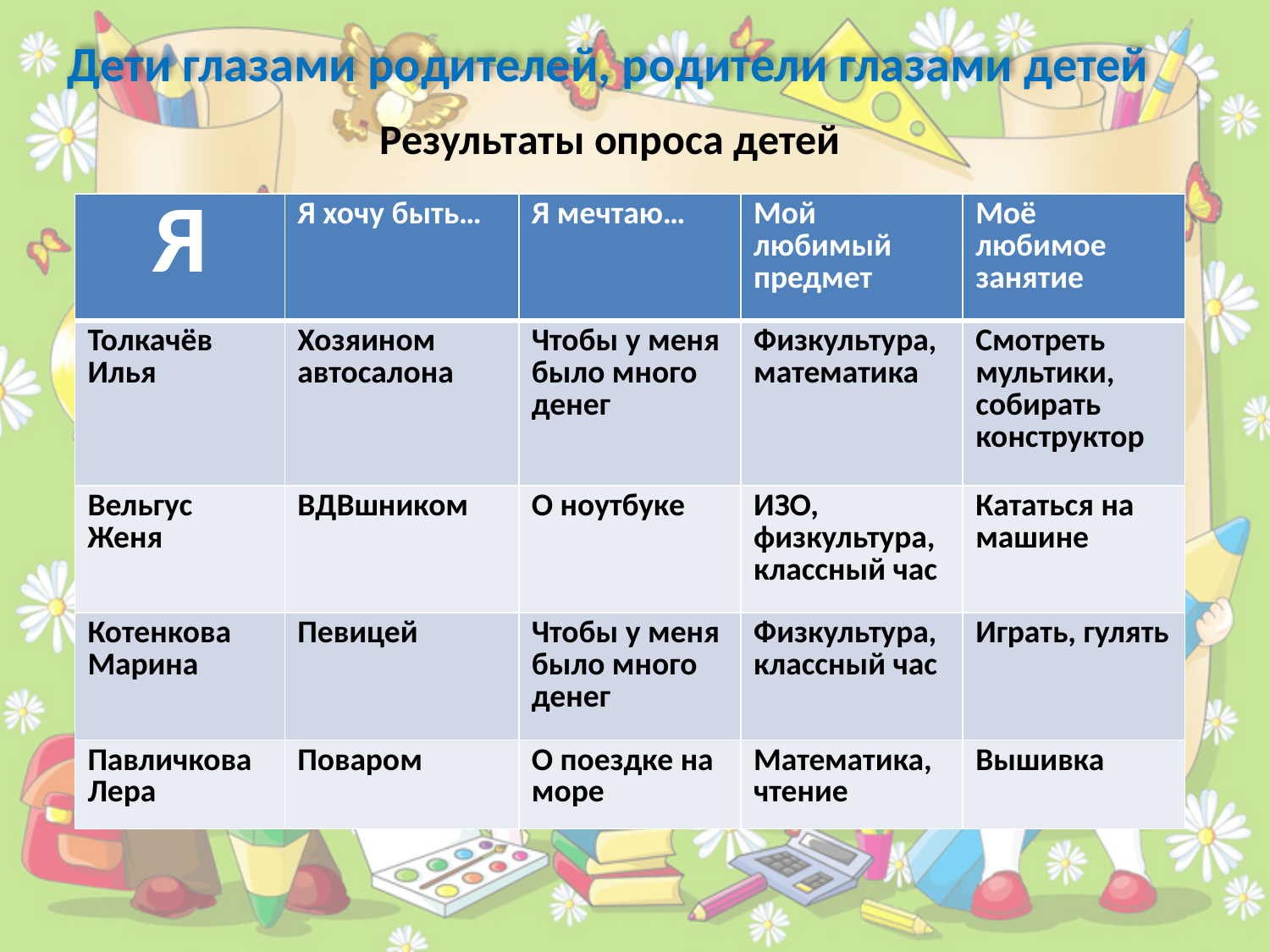

Дети глазами родителей, родители глазами детей
Результаты опроса детей
| Я | Я хочу быть… | Я мечтаю… | Мой любимый предмет | Моё любимое занятие |
| --- | --- | --- | --- | --- |
| Толкачёв Илья | Хозяином автосалона | Чтобы у меня было много денег | Физкультура, математика | Смотреть мультики, собирать конструктор |
| Вельгус Женя | ВДВшником | О ноутбуке | ИЗО, физкультура, классный час | Кататься на машине |
| Котенкова Марина | Певицей | Чтобы у меня было много денег | Физкультура, классный час | Играть, гулять |
| Павличкова Лера | Поваром | О поездке на море | Математика, чтение | Вышивка |